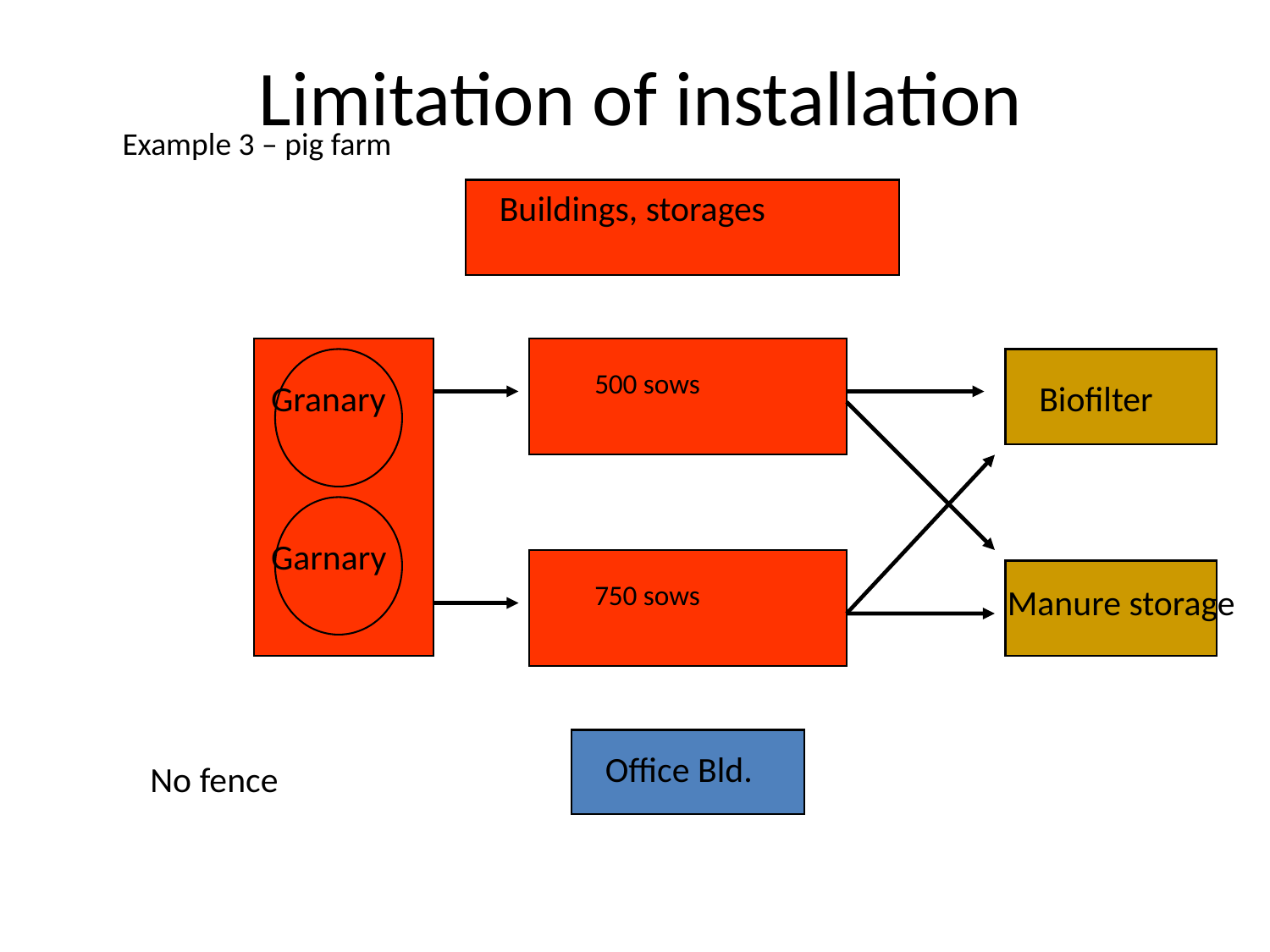

# Limitation of installation
Example 3 – pig farm

Buildings, storages

500 sows
Granary
Biofilter

Garnary

750 sows
Manure storage

Office Bld.
No fence